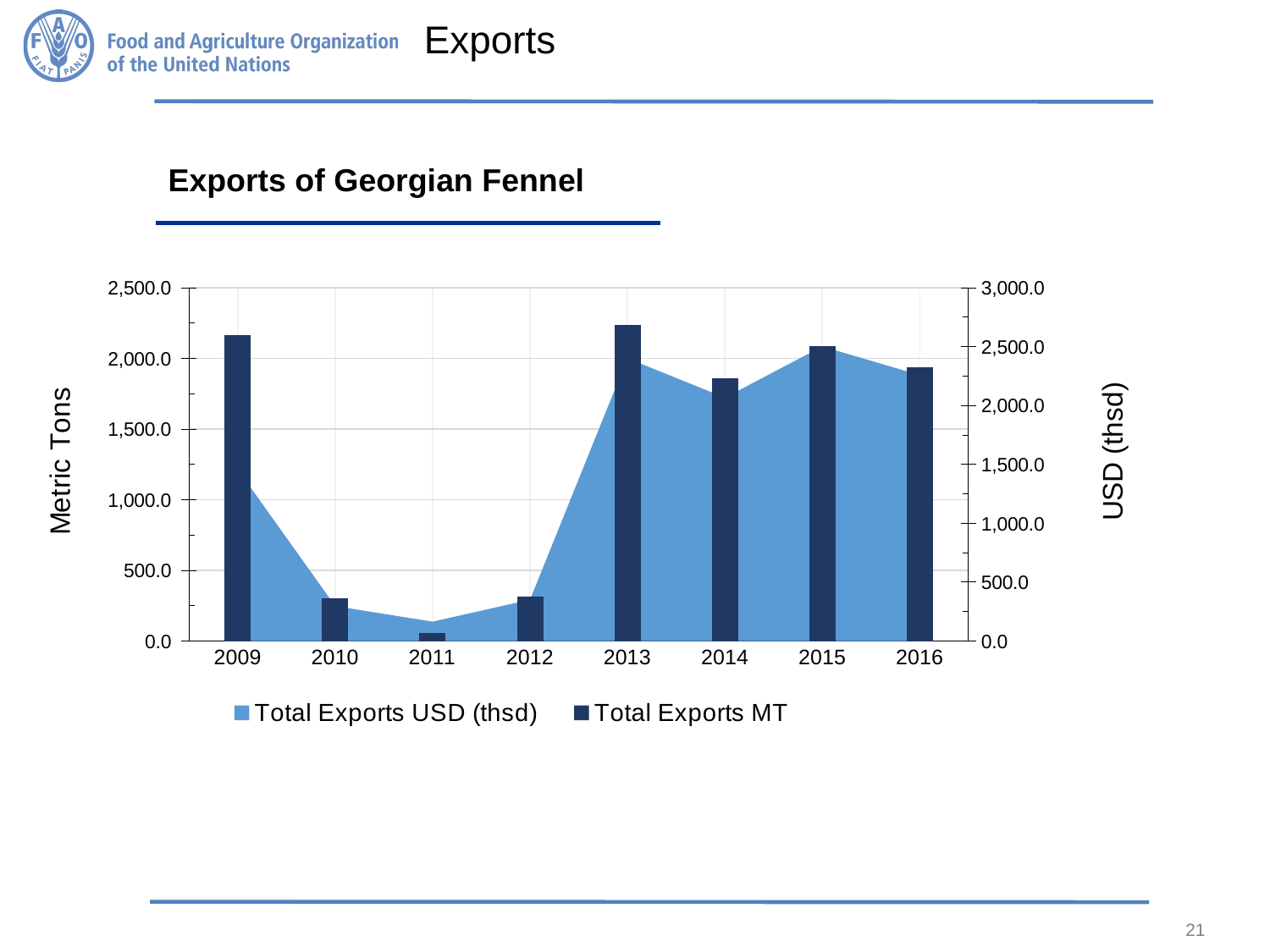

# Exports
Exports of Georgian Fennel

### Chart

| Category | Total Exports | Total Exports |
|---|---|---|
| 2009 | 1457.1341855465296 | 2162.841 |
| 2010 | 296.977137556857 | 304.689 |
| 2011 | 164.4881556291819 | 55.431000000000004 |
| 2012 | 351.0 | 313.318 |
| 2013 | 2402.0 | 2236.83 |
| 2014 | 2067.0 | 1859.26 |
| 2015 | 2502.0 | 2090.144 |
| 2016 | 2259.0 | 1935.88 |
21